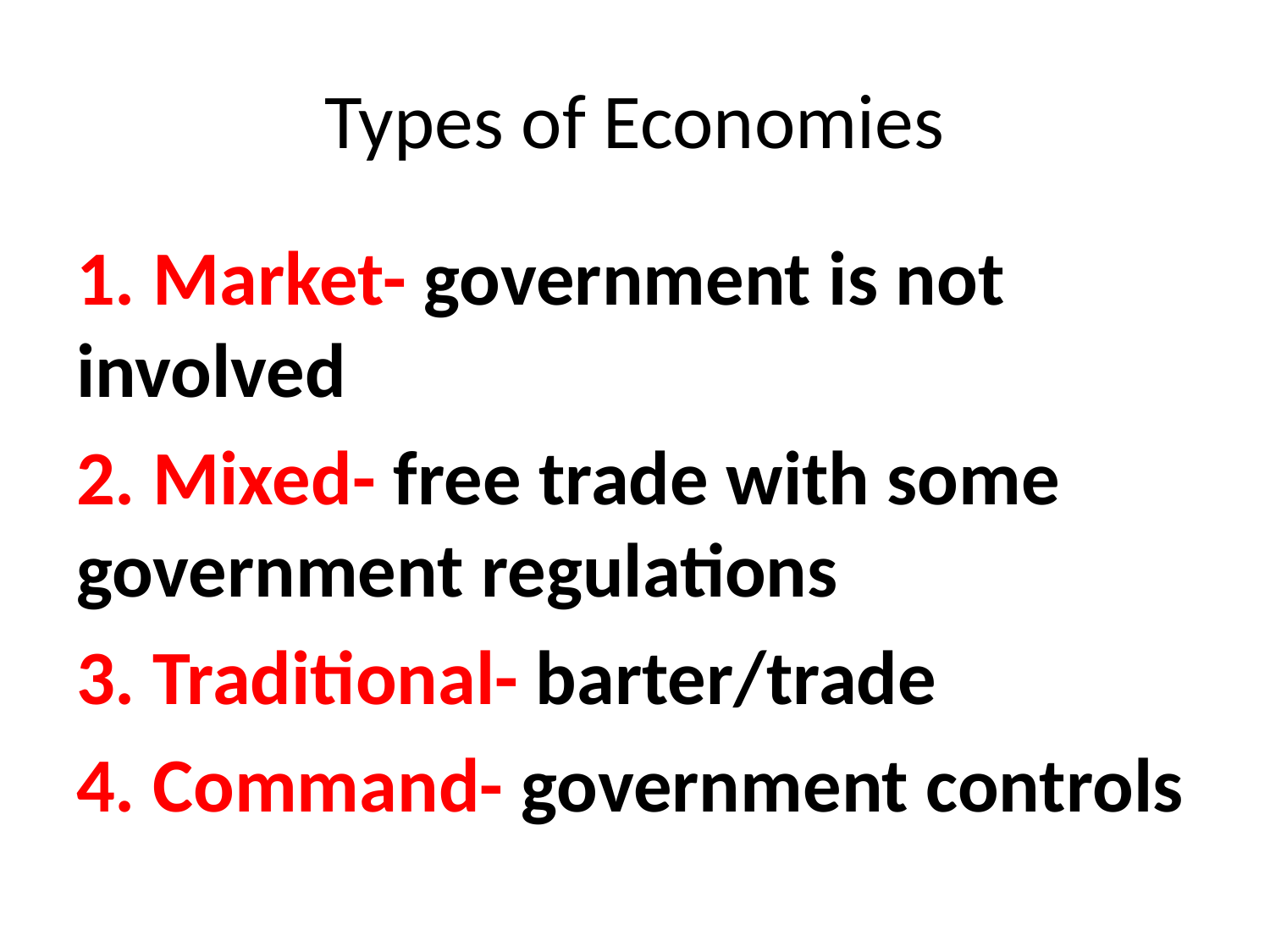

# Types of Economies
1. Market- government is not involved
2. Mixed- free trade with some government regulations
3. Traditional- barter/trade
4. Command- government controls